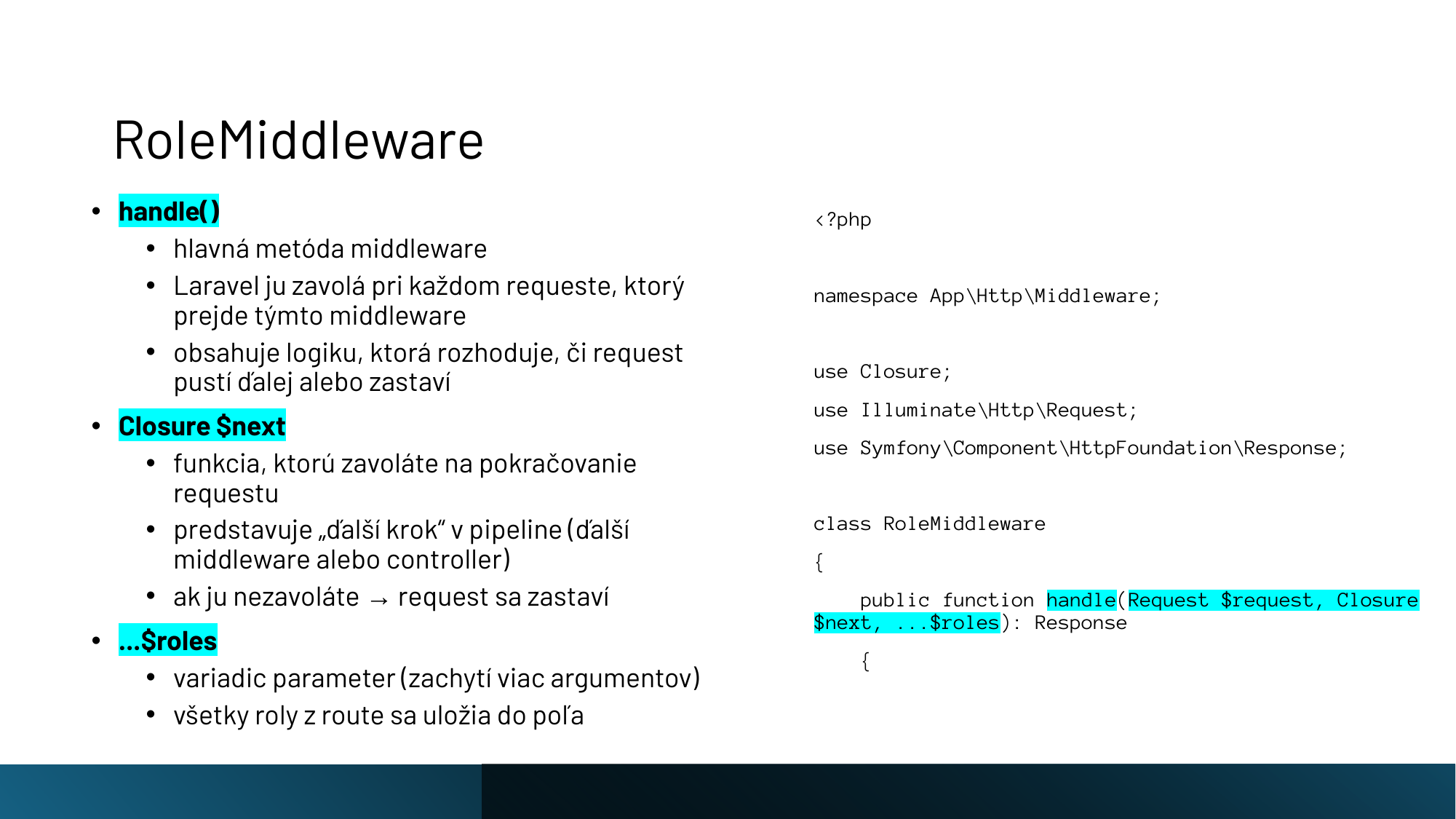

# RoleMiddleware

<?php

namespace App\Http\Middleware;

use Closure;
use Illuminate\Http\Request;
use Symfony\Component\HttpFoundation\Response;

class RoleMiddleware
{
    public function handle(Request $request, Closure $next, ...$roles): Response
    {

handle()
hlavná metóda middleware
Laravel ju zavolá pri každom requeste, ktorý prejde týmto middleware
obsahuje logiku, ktorá rozhoduje, či request pustí ďalej alebo zastaví
Closure $next
funkcia, ktorú zavoláte na pokračovanie requestu
predstavuje „ďalší krok“ v pipeline (ďalší middleware alebo controller)
ak ju nezavoláte → request sa zastaví
...$roles
variadic parameter (zachytí viac argumentov)
všetky roly z route sa uložia do poľa